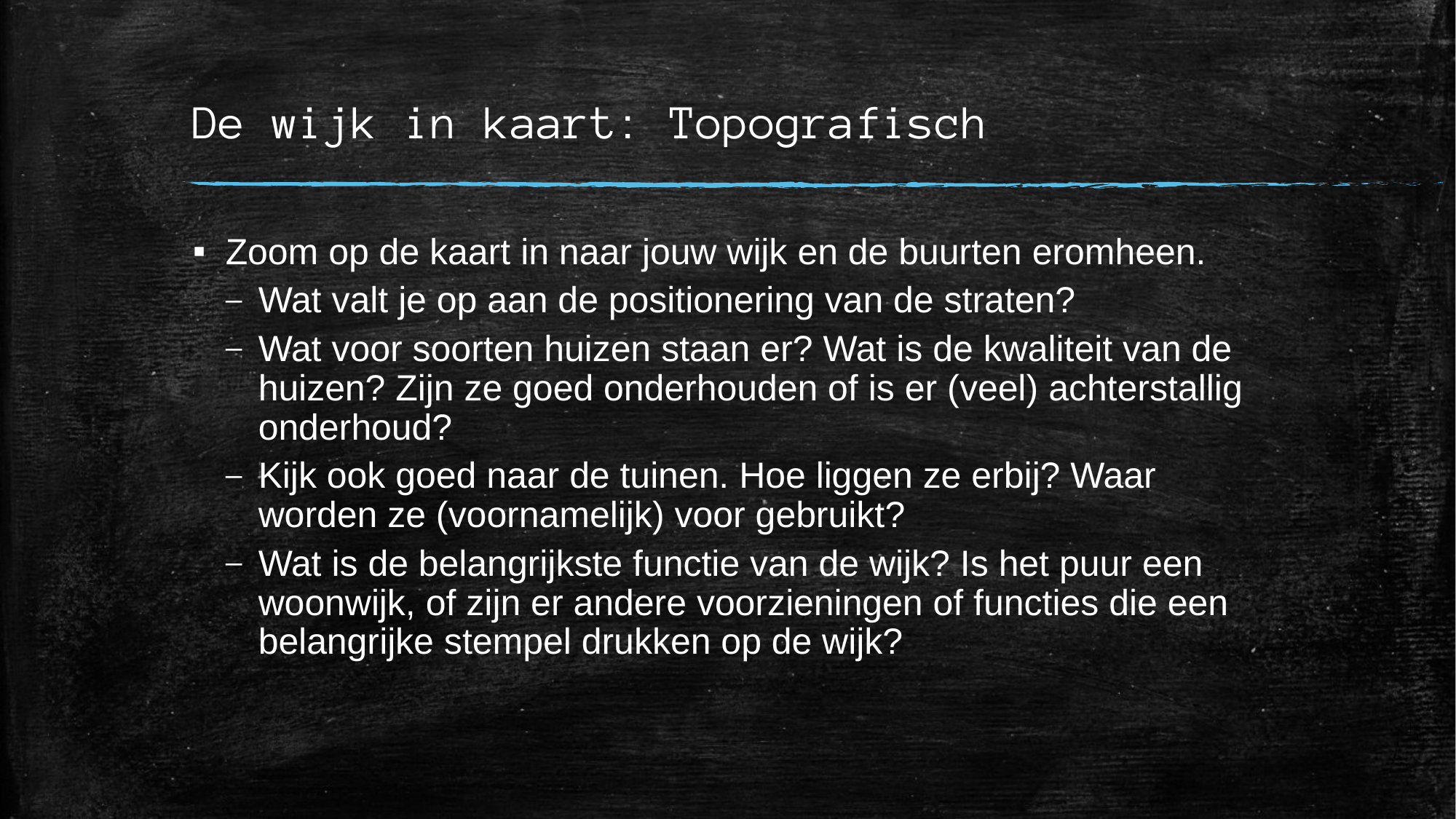

# De wijk in kaart: Topografisch
Zoom op de kaart in naar jouw wijk en de buurten eromheen.
Wat valt je op aan de positionering van de straten?
Wat voor soorten huizen staan er? Wat is de kwaliteit van de huizen? Zijn ze goed onderhouden of is er (veel) achterstallig onderhoud?
Kijk ook goed naar de tuinen. Hoe liggen ze erbij? Waar worden ze (voornamelijk) voor gebruikt?
Wat is de belangrijkste functie van de wijk? Is het puur een woonwijk, of zijn er andere voorzieningen of functies die een belangrijke stempel drukken op de wijk?